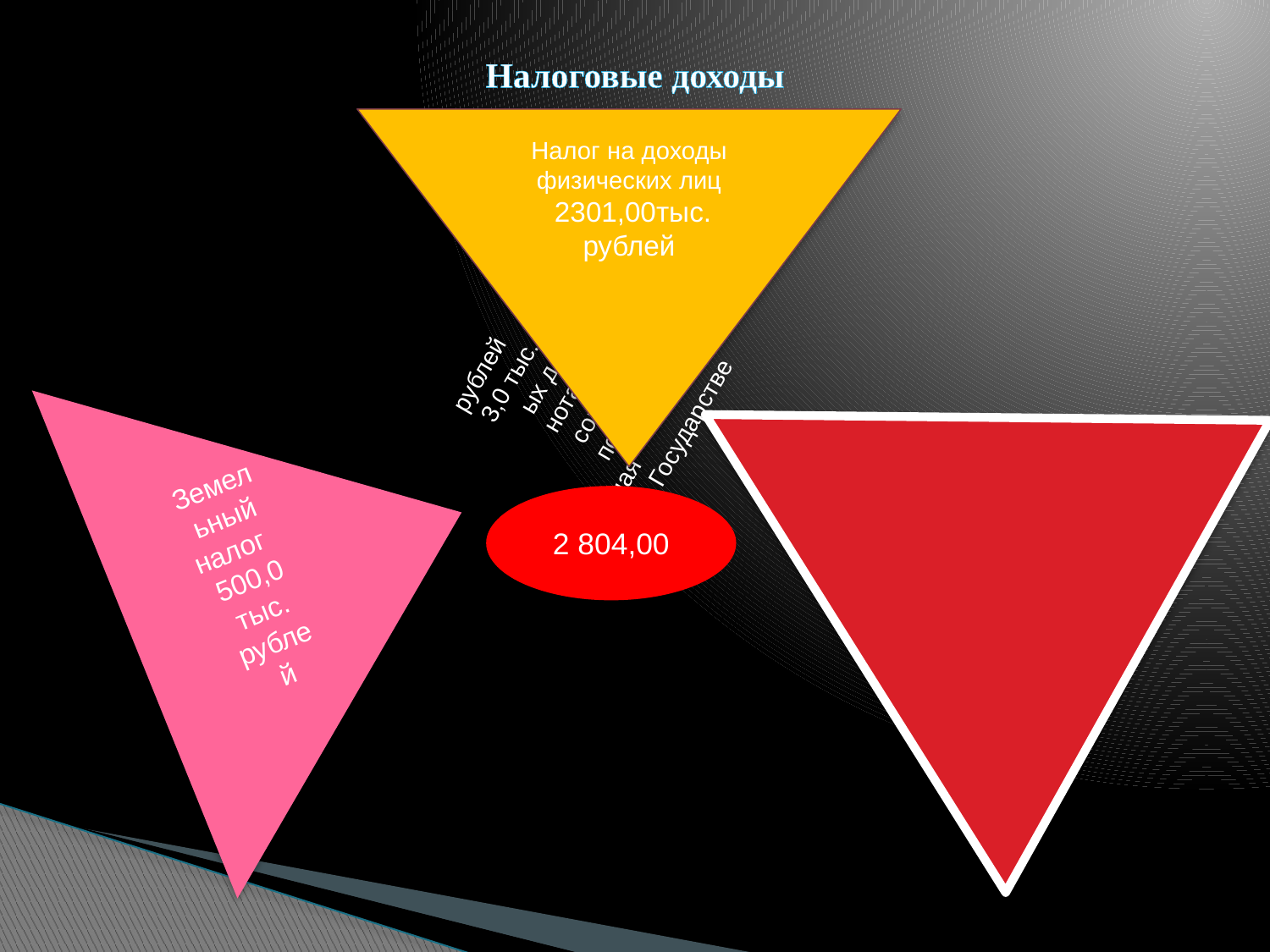

# Налоговые доходы
Налог на доходы физических лиц
 2301,00тыс. рублей

Государственная пошлина за совершение нотариальных действий 3,0 тыс. рублей
Земельный налог
500,0 тыс. рублей
2 804,00